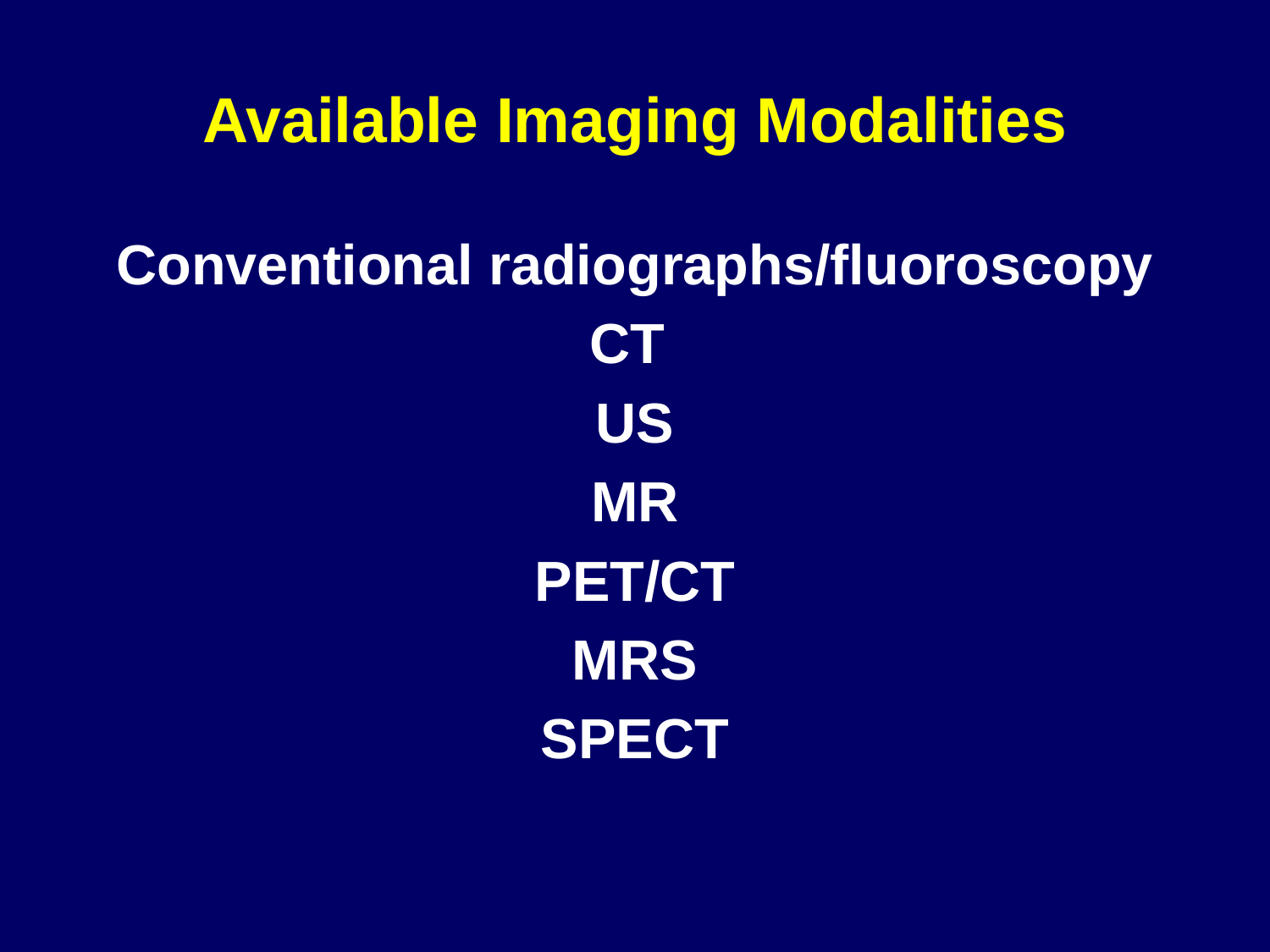

# Available Imaging Modalities
Conventional radiographs/fluoroscopy
CT
US
MR
PET/CT
MRS
SPECT